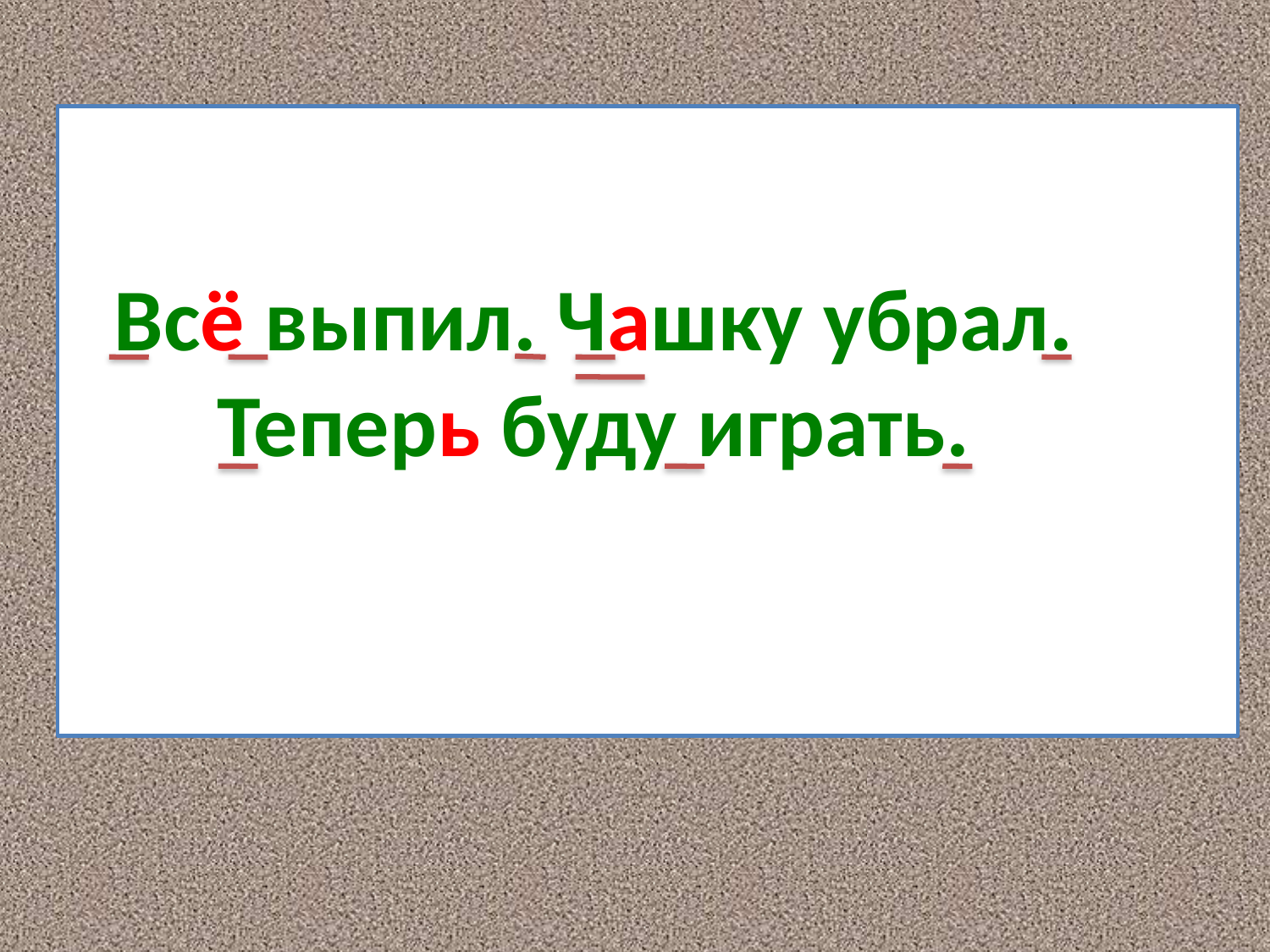

Всё выпил. Чашку убрал.
Теперь буду играть.